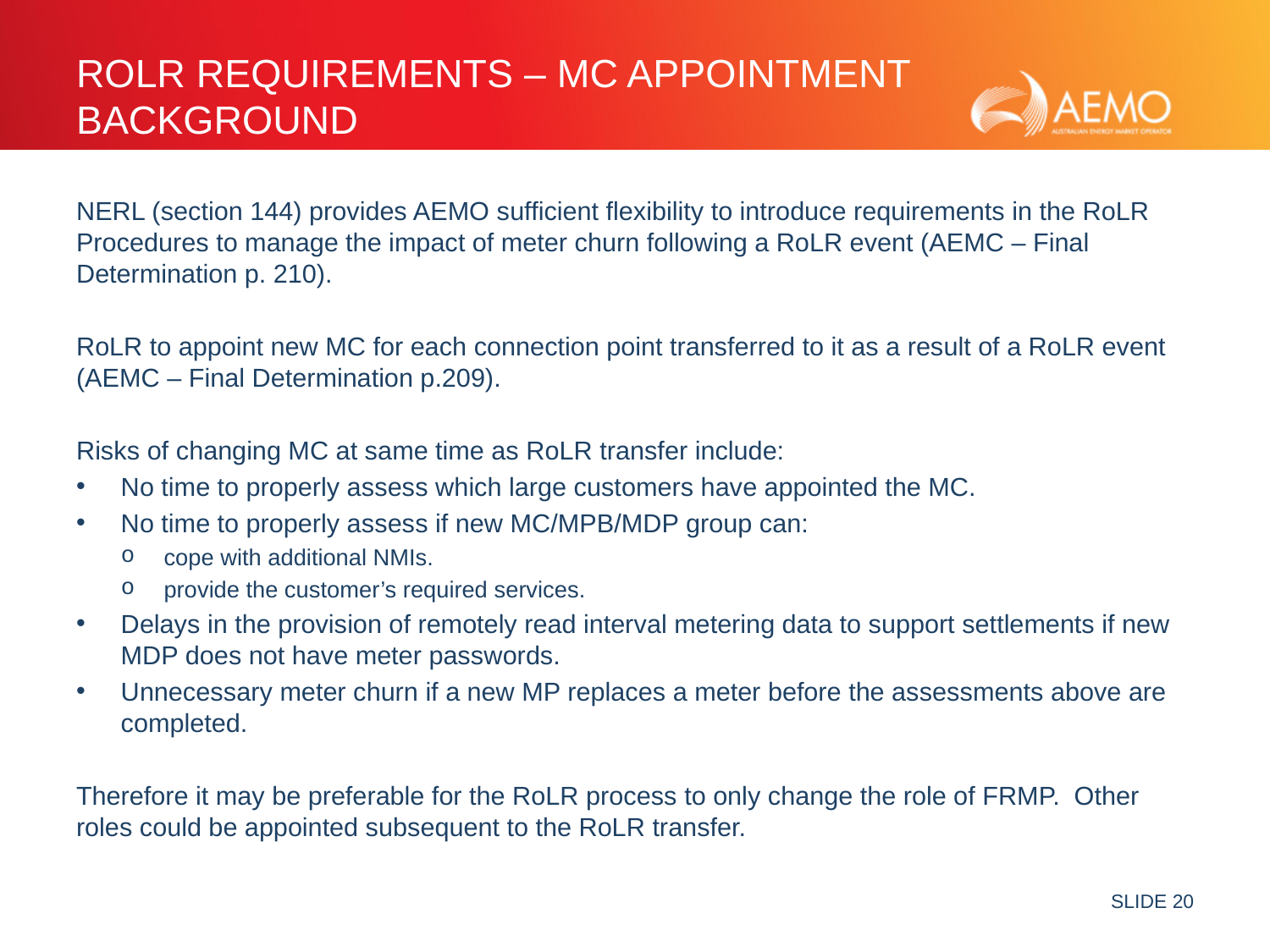

# ROLR Requirements – MC Appointment Background
NERL (section 144) provides AEMO sufficient flexibility to introduce requirements in the RoLR Procedures to manage the impact of meter churn following a RoLR event (AEMC – Final Determination p. 210).

RoLR to appoint new MC for each connection point transferred to it as a result of a RoLR event (AEMC – Final Determination p.209).

Risks of changing MC at same time as RoLR transfer include:
No time to properly assess which large customers have appointed the MC.
No time to properly assess if new MC/MPB/MDP group can:
cope with additional NMIs.
provide the customer’s required services.
Delays in the provision of remotely read interval metering data to support settlements if new MDP does not have meter passwords.
Unnecessary meter churn if a new MP replaces a meter before the assessments above are completed.

Therefore it may be preferable for the RoLR process to only change the role of FRMP.  Other roles could be appointed subsequent to the RoLR transfer.